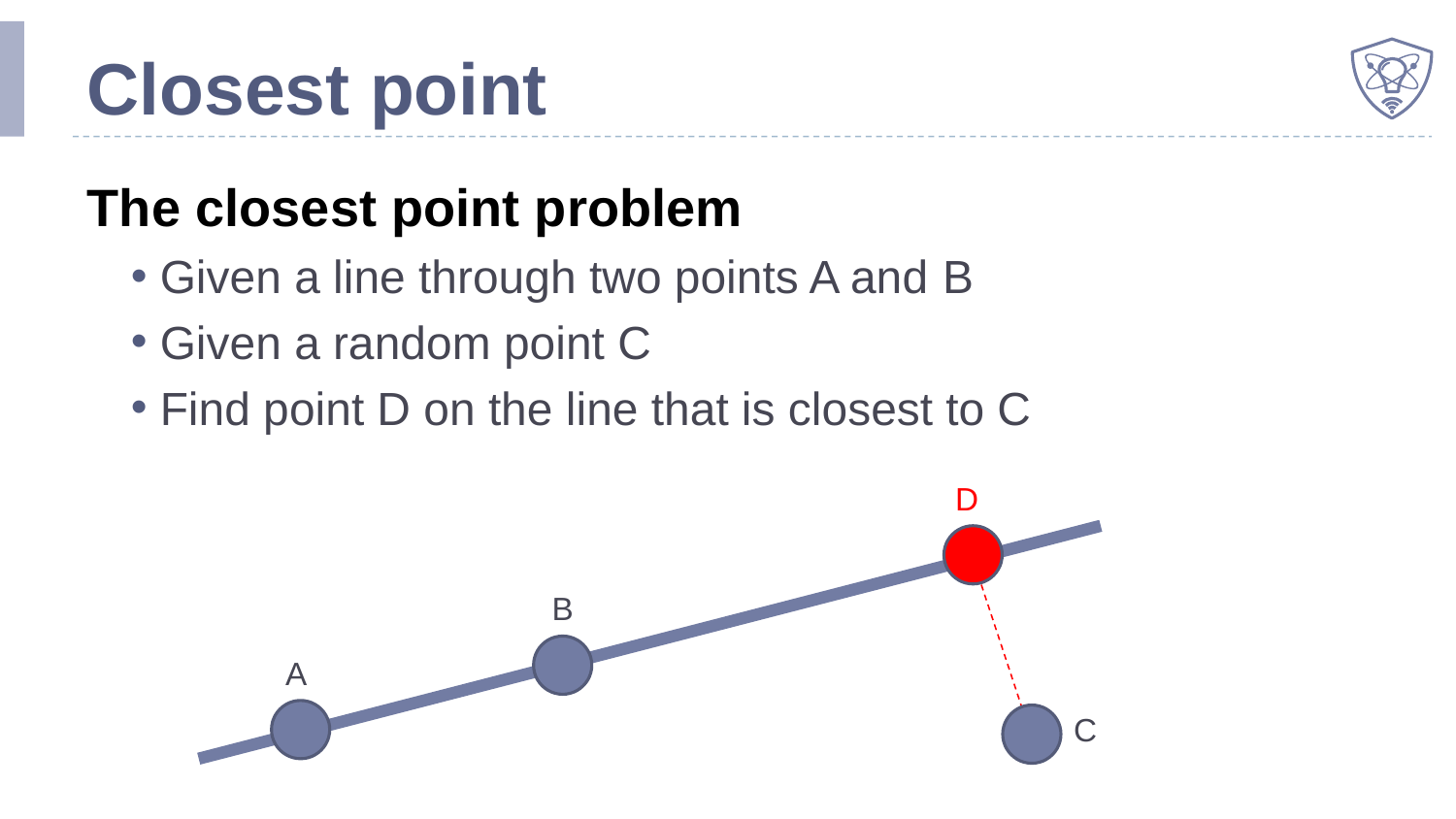

# Closest point
The closest point problem
Given a line through two points A and B
Given a random point C
Find point D on the line that is closest to C
D

B

A

C